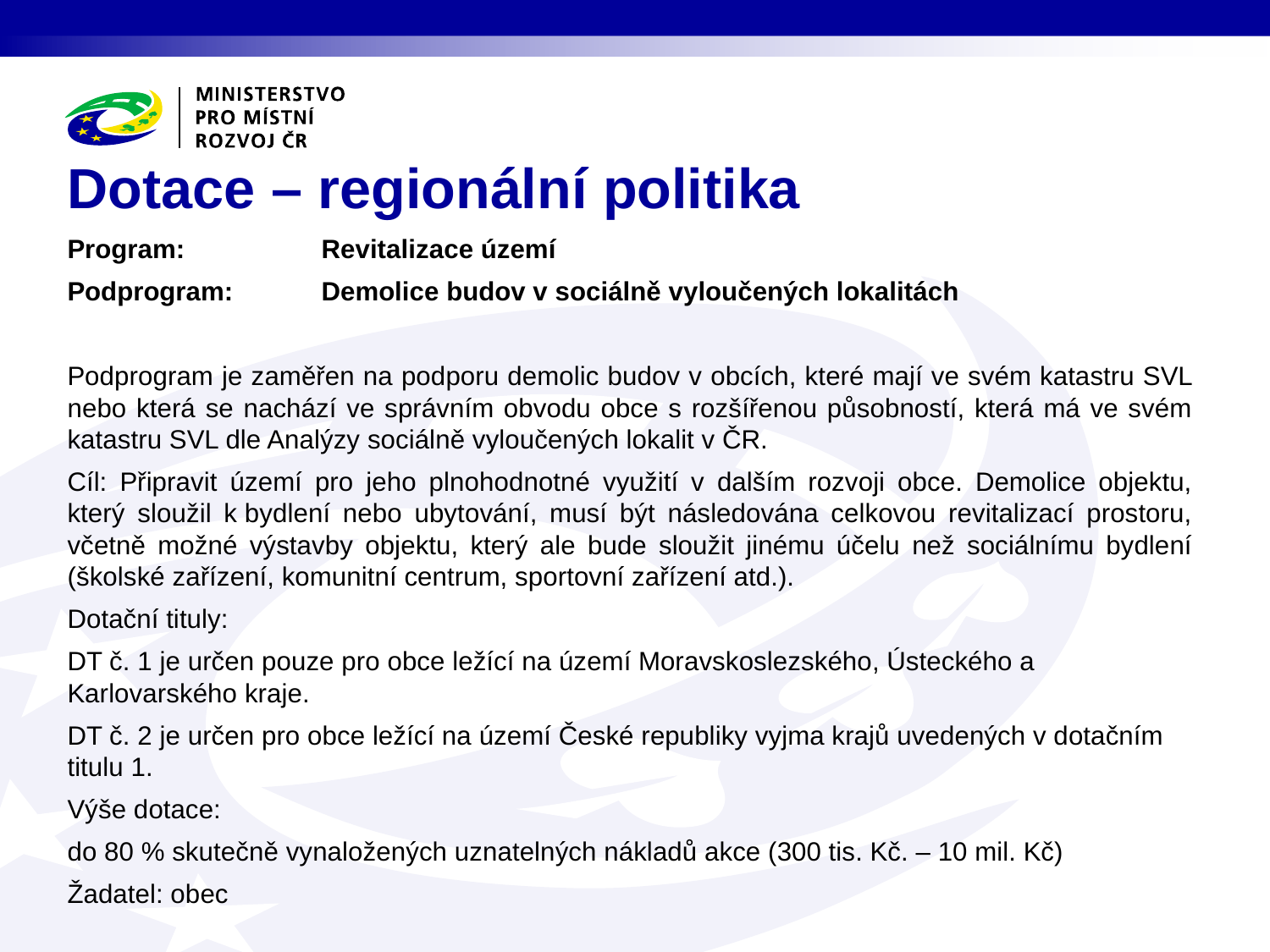

# Dotace – regionální politika
Program: 		Revitalizace území
Podprogram: 	Demolice budov v sociálně vyloučených lokalitách

Podprogram je zaměřen na podporu demolic budov v obcích, které mají ve svém katastru SVL nebo která se nachází ve správním obvodu obce s rozšířenou působností, která má ve svém katastru SVL dle Analýzy sociálně vyloučených lokalit v ČR.
Cíl: Připravit území pro jeho plnohodnotné využití v dalším rozvoji obce. Demolice objektu, který sloužil k bydlení nebo ubytování, musí být následována celkovou revitalizací prostoru, včetně možné výstavby objektu, který ale bude sloužit jinému účelu než sociálnímu bydlení (školské zařízení, komunitní centrum, sportovní zařízení atd.).
Dotační tituly:
DT č. 1 je určen pouze pro obce ležící na území Moravskoslezského, Ústeckého a Karlovarského kraje.
DT č. 2 je určen pro obce ležící na území České republiky vyjma krajů uvedených v dotačním titulu 1.
Výše dotace:
do 80 % skutečně vynaložených uznatelných nákladů akce (300 tis. Kč. – 10 mil. Kč)
Žadatel: obec